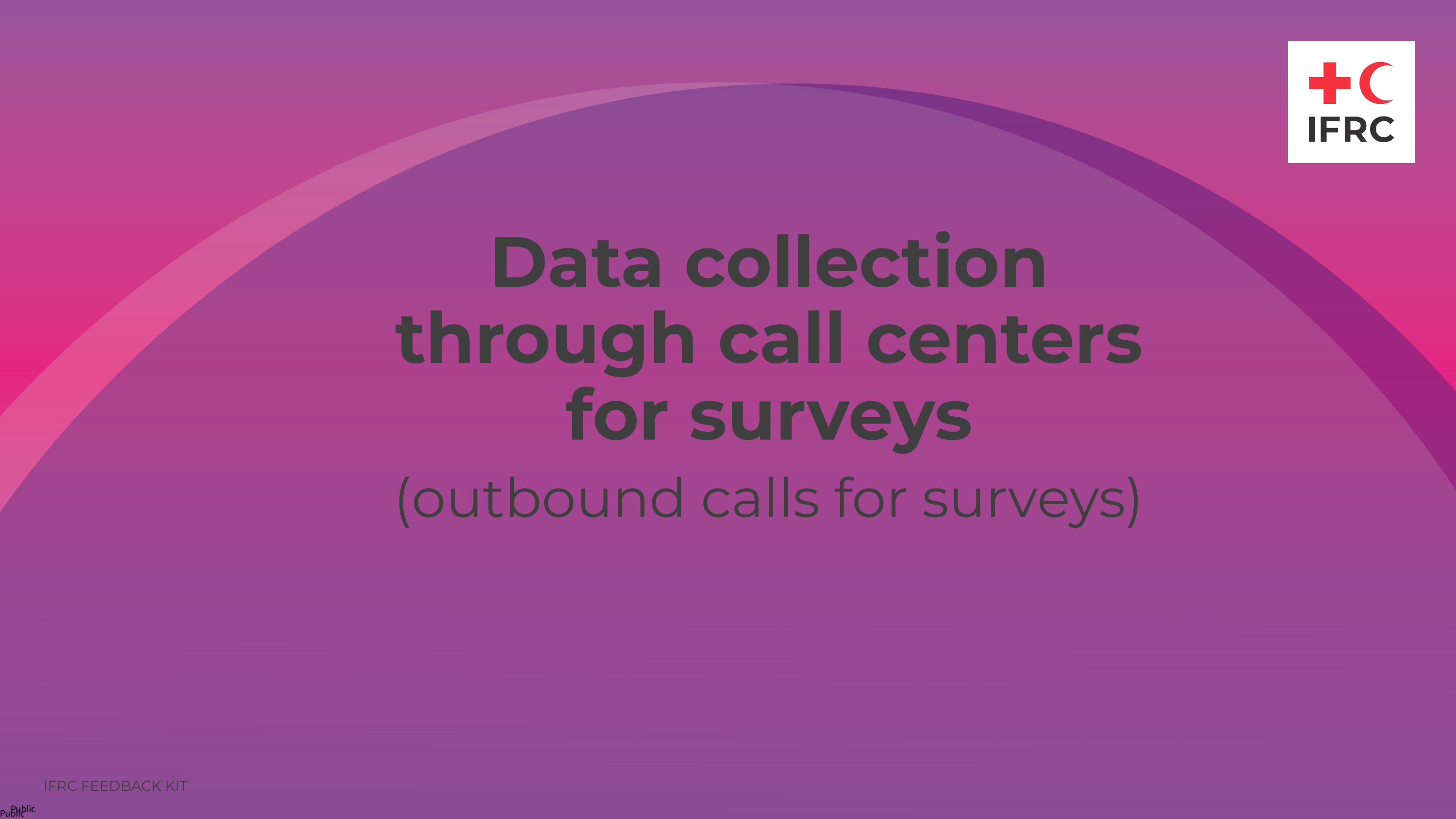

Data collection through call centers for surveys
(outbound calls for surveys)